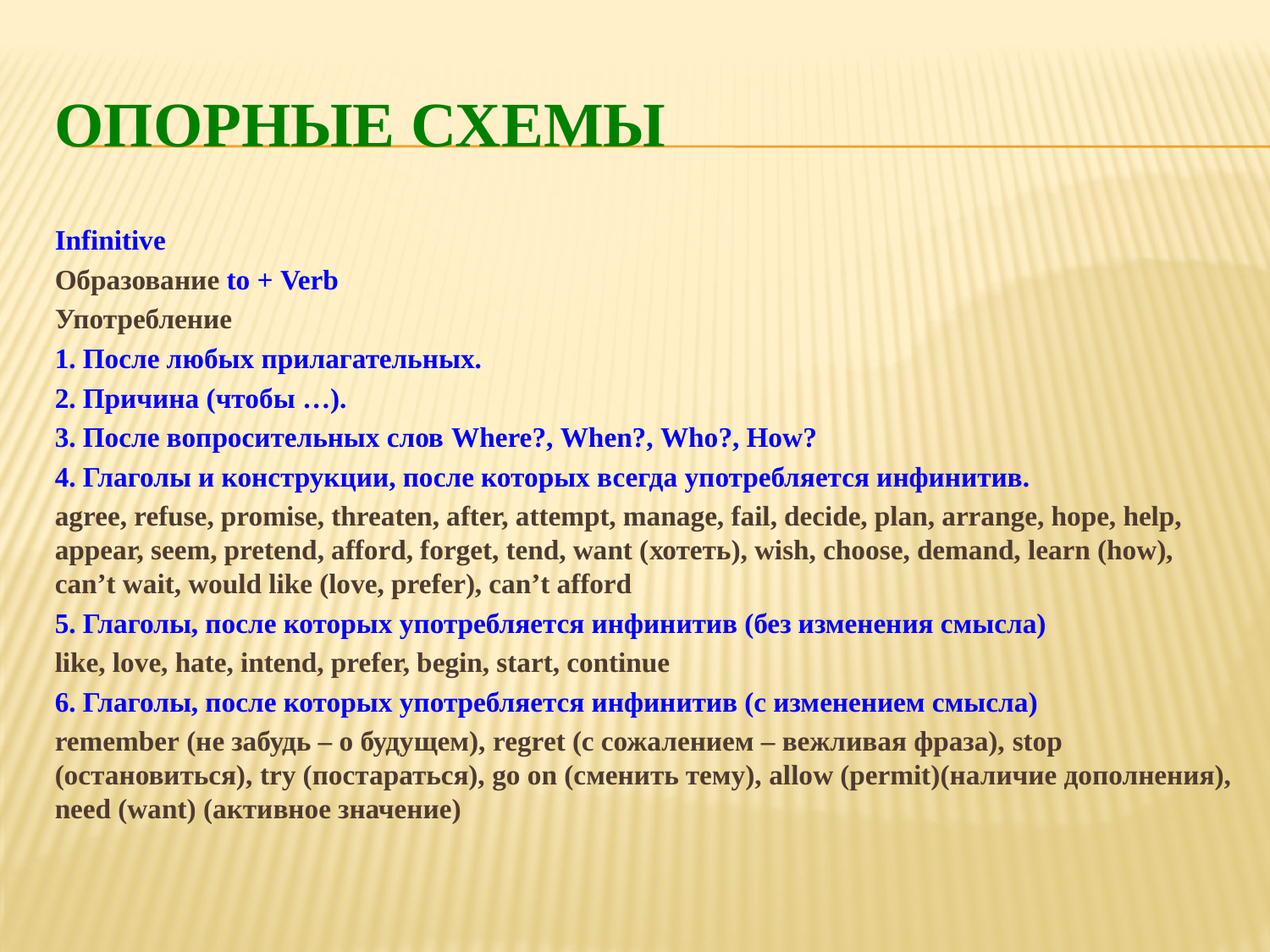

# Опорные схемы
Infinitive
Образование to + Verb
Употребление
1. После любых прилагательных.
2. Причина (чтобы …).
3. После вопросительных слов Where?, When?, Who?, How?
4. Глаголы и конструкции, после которых всегда употребляется инфинитив.
agree, refuse, promise, threaten, after, attempt, manage, fail, decide, plan, arrange, hope, help, appear, seem, pretend, afford, forget, tend, want (хотеть), wish, choose, demand, learn (how), can’t wait, would like (love, prefer), can’t afford
5. Глаголы, после которых употребляется инфинитив (без изменения смысла)
like, love, hate, intend, prefer, begin, start, continue
6. Глаголы, после которых употребляется инфинитив (с изменением смысла)
remember (не забудь – о будущем), regret (с сожалением – вежливая фраза), stop (остановиться), try (постараться), go on (сменить тему), allow (permit)(наличие дополнения), need (want) (активное значение)